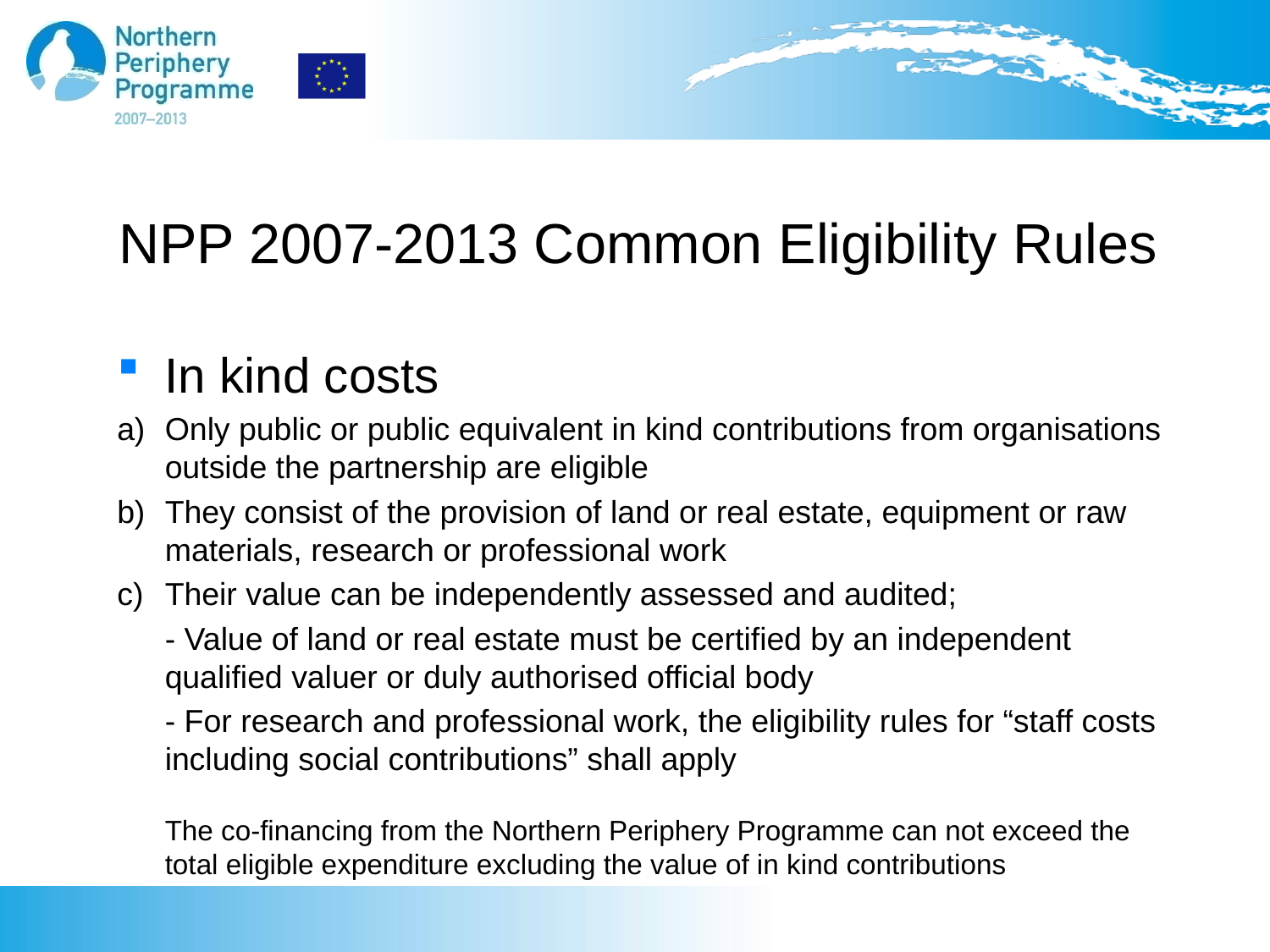

# NPP 2007-2013 Common Eligibility Rules
In kind costs
a) 	Only public or public equivalent in kind contributions from organisations outside the partnership are eligible
b) 	They consist of the provision of land or real estate, equipment or raw materials, research or professional work
c) 	Their value can be independently assessed and audited;
	- Value of land or real estate must be certified by an independent qualified valuer or duly authorised official body
	- For research and professional work, the eligibility rules for “staff costs including social contributions” shall apply

	The co-financing from the Northern Periphery Programme can not exceed the total eligible expenditure excluding the value of in kind contributions